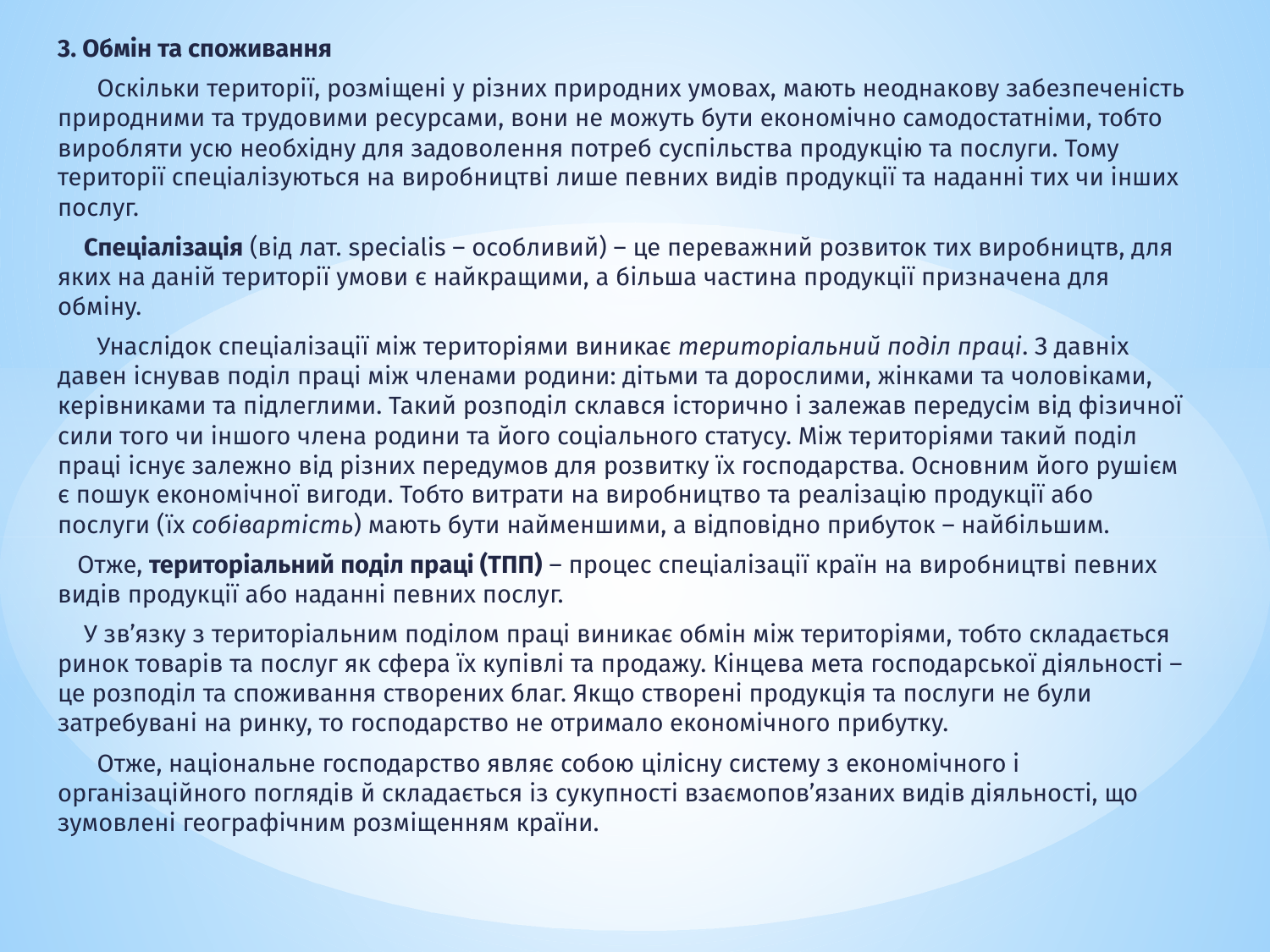

3. Обмін та споживання
      Оскільки території, розміщені у різних природних умовах, мають неоднакову забезпеченість природними та трудовими ресурсами, вони не можуть бути економічно самодостатніми, тобто виробляти усю необхідну для задоволення потреб суспільства продукцію та послуги. Тому території спеціалізуються на виробництві лише певних видів продукції та наданні тих чи інших послуг.
    Спеціалізація (від лат. specialis – особливий) – це переважний розвиток тих виробництв, для яких на даній території умови є найкращими, а більша частина продукції призначена для обміну.
      Унаслідок спеціалізації між територіями виникає територіальний поділ праці. З давніх­давен існував поділ праці між членами родини: дітьми та дорослими, жінками та чоловіками, керівниками та підлеглими. Такий розподіл склався історично і залежав передусім від фізичної сили того чи іншого члена родини та його соціального статусу. Між територіями такий поділ праці існує залежно від різних передумов для розвитку їх господарства. Основним його рушієм є пошук економічної вигоди. Тобто витрати на виробництво та реалізацію продукції або послуги (їх собівартість) мають бути найменшими, а відповідно прибуток – найбільшим.
   Отже, територіальний поділ праці (ТПП) – процес спеціалізації країн на виробництві певних видів продукції або наданні певних послуг.
    У зв’язку з територіальним поділом праці виникає обмін між територіями, тобто складається ринок товарів та послуг як сфера їх купівлі та продажу. Кінцева мета господарської діяльності – це розподіл та споживання створених благ. Якщо створені продукція та послуги не були затребувані на ринку, то господарство не отримало економічного прибутку.
      Отже, національне господарство являє собою цілісну систему з економічного і організаційного поглядів й складається із сукупності взаємопов’язаних видів діяльності, що зумовлені географічним розміщенням країни.